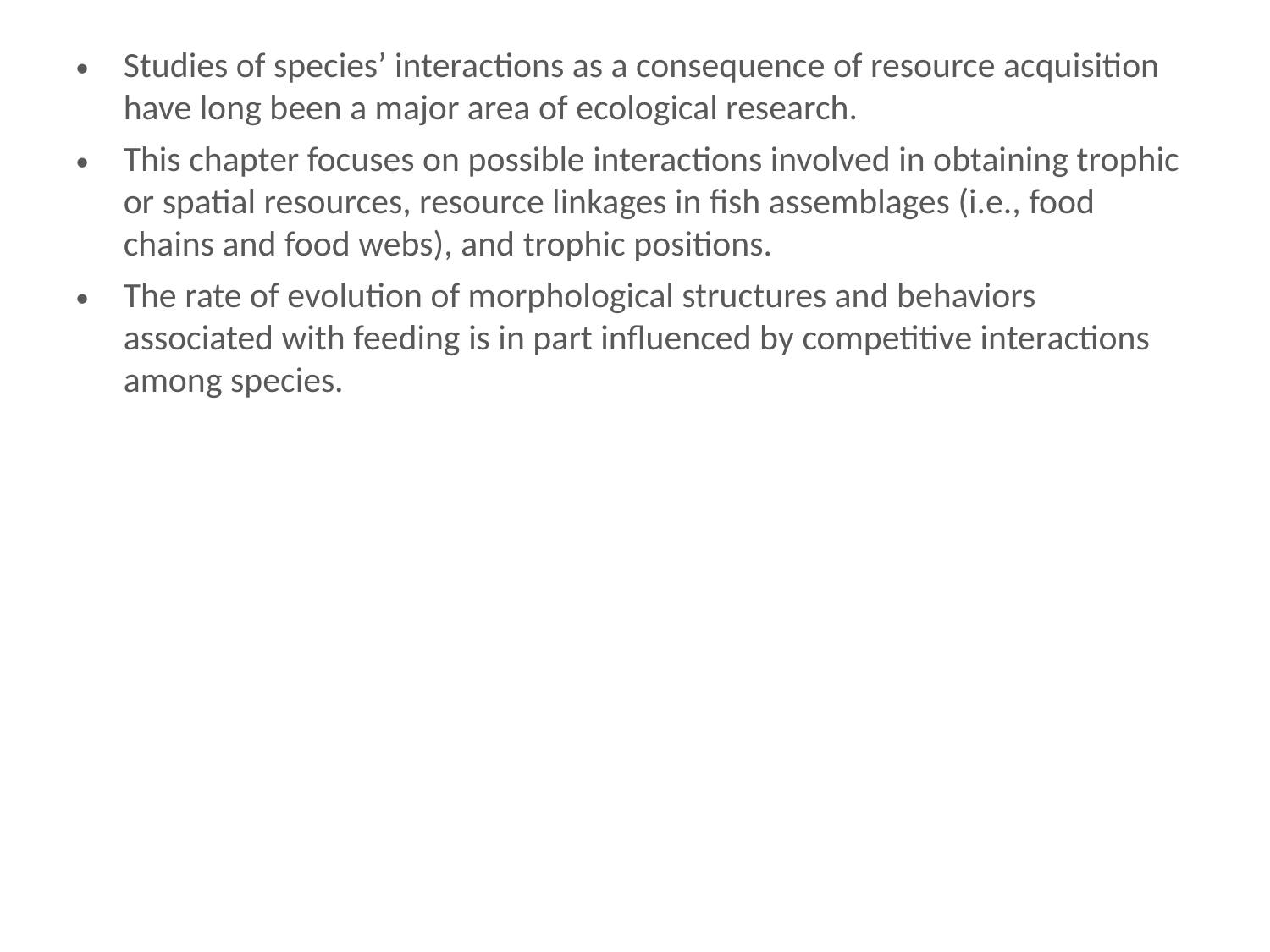

# Studies of species’ interactions as a consequence of resource acquisition hav...
Studies of species’ interactions as a consequence of resource acquisition have long been a major area of ecological research.
This chapter focuses on possible interactions involved in obtaining trophic or spatial resources, resource linkages in fish assemblages (i.e., food chains and food webs), and trophic positions.
The rate of evolution of morphological structures and behaviors associated with feeding is in part influenced by competitive interactions among species.